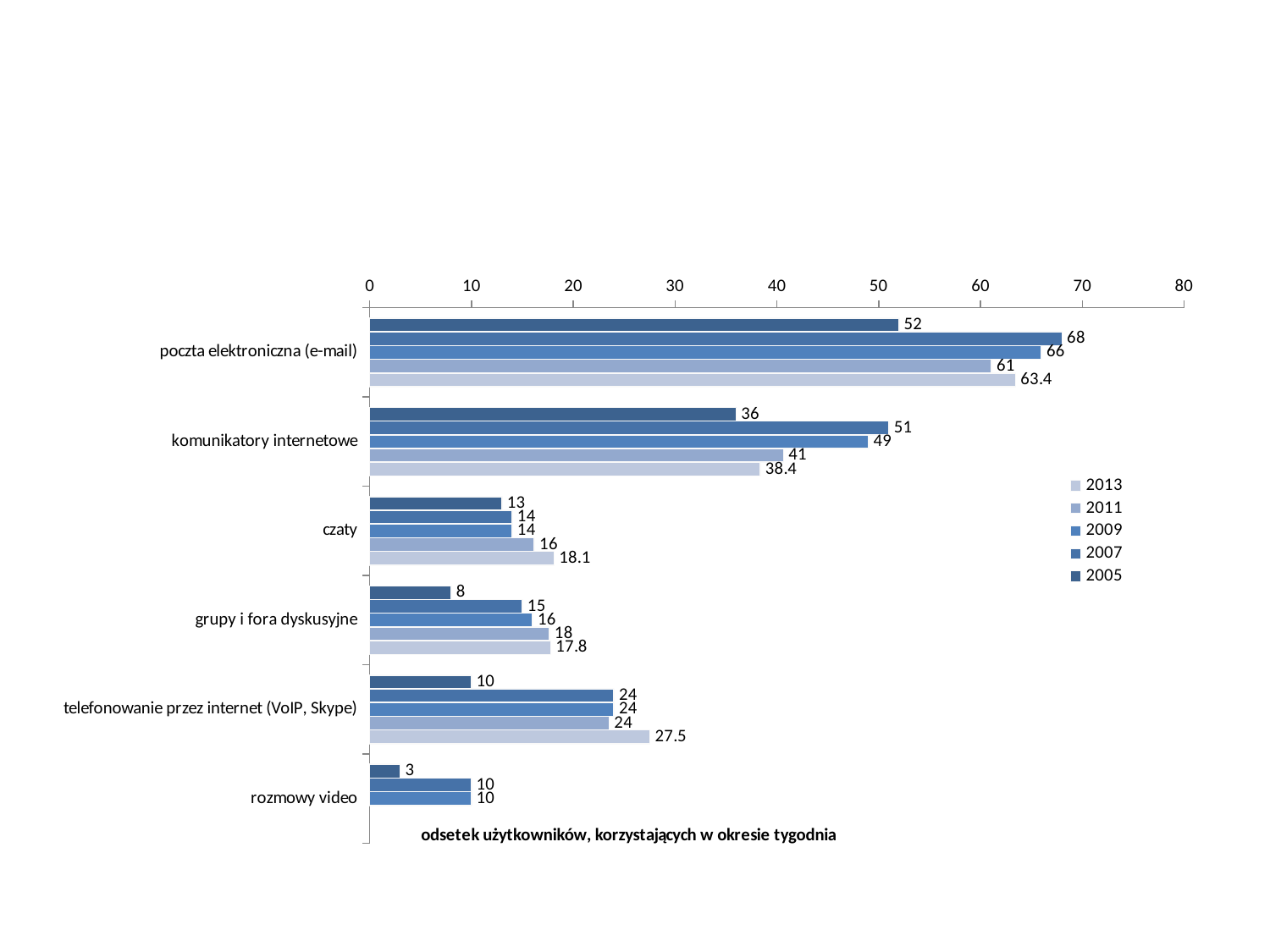

#

### Chart

| Category | 2005 | 2007 | 2009 | 2011 | 2013 |
|---|---|---|---|---|---|
| poczta elektroniczna (e-mail) | 52.0 | 68.0 | 66.0 | 61.08949123997781 | 63.438808175326294 |
| komunikatory internetowe | 36.0 | 51.0 | 49.0 | 40.651901106866625 | 38.35026161895967 |
| czaty | 13.0 | 14.0 | 14.0 | 16.176312136053433 | 18.1163434903047 |
| grupy i fora dyskusyjne | 8.0 | 15.0 | 16.0 | 17.67141048981984 | 17.7911844373307 |
| telefonowanie przez internet (VoIP, Skype) | 10.0 | 24.0 | 24.0 | 23.519554111855886 | 27.524008864811613 |
| rozmowy video | 3.0 | 10.0 | 10.0 | None | None |